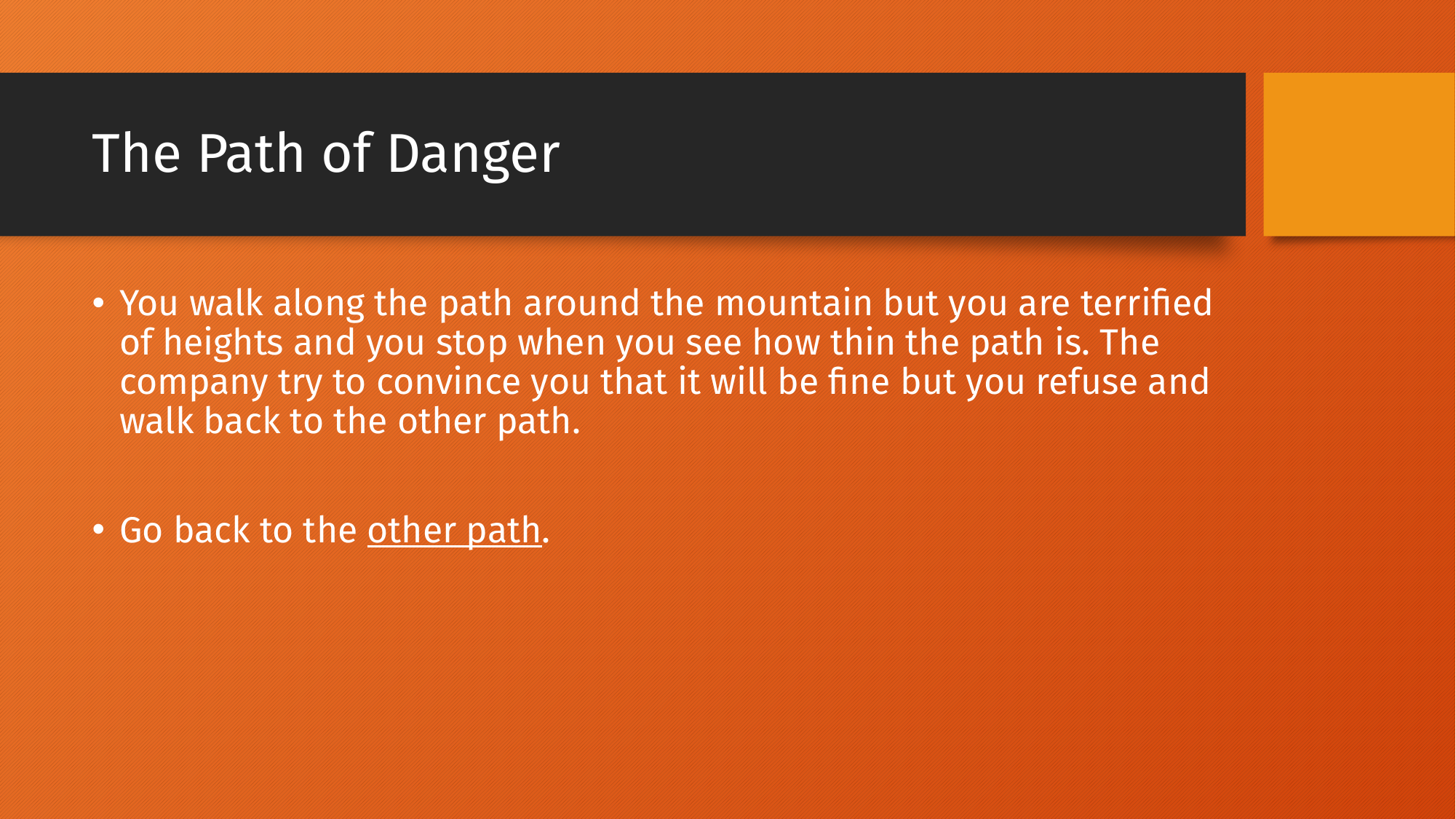

# The Path of Danger
You walk along the path around the mountain but you are terrified of heights and you stop when you see how thin the path is. The company try to convince you that it will be fine but you refuse and walk back to the other path.

Go back to the other path.